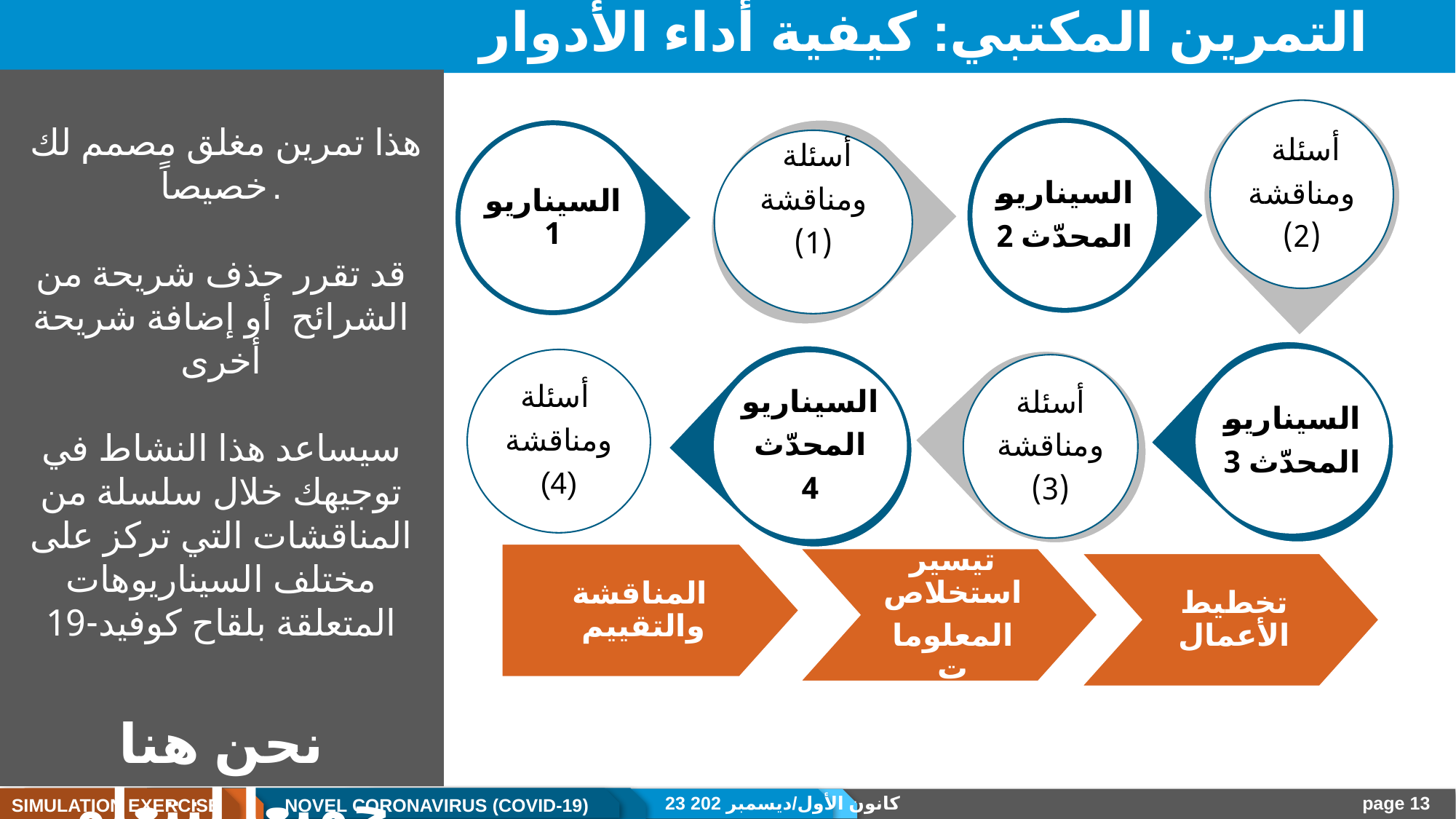

# التمرين المكتبي: كيفية أداء الأدوار

 هذا تمرين مغلق مصمم لك خصيصاً.

قد تقرر حذف شريحة من الشرائح  أو إضافة شريحة أخرى

سيساعد هذا النشاط في توجيهك خلال سلسلة من المناقشات التي تركز على مختلف السيناريوهات المتعلقة بلقاح كوفيد-19

نحن هنا
 جميعا لنتعلم

أسئلة
ومناقشة
(2)

السيناريو
المحدّث 2

السيناريو 1

أسئلة
ومناقشة
(1)

السيناريو
المحدّث 3

السيناريو
المحدّث
4

أسئلة
ومناقشة
(3)
أسئلة
ومناقشة
(4)
المناقشة والتقييم
تيسير استخلاص
المعلومات
تخطيط الأعمال
23 كانون الأول/ديسمبر 202